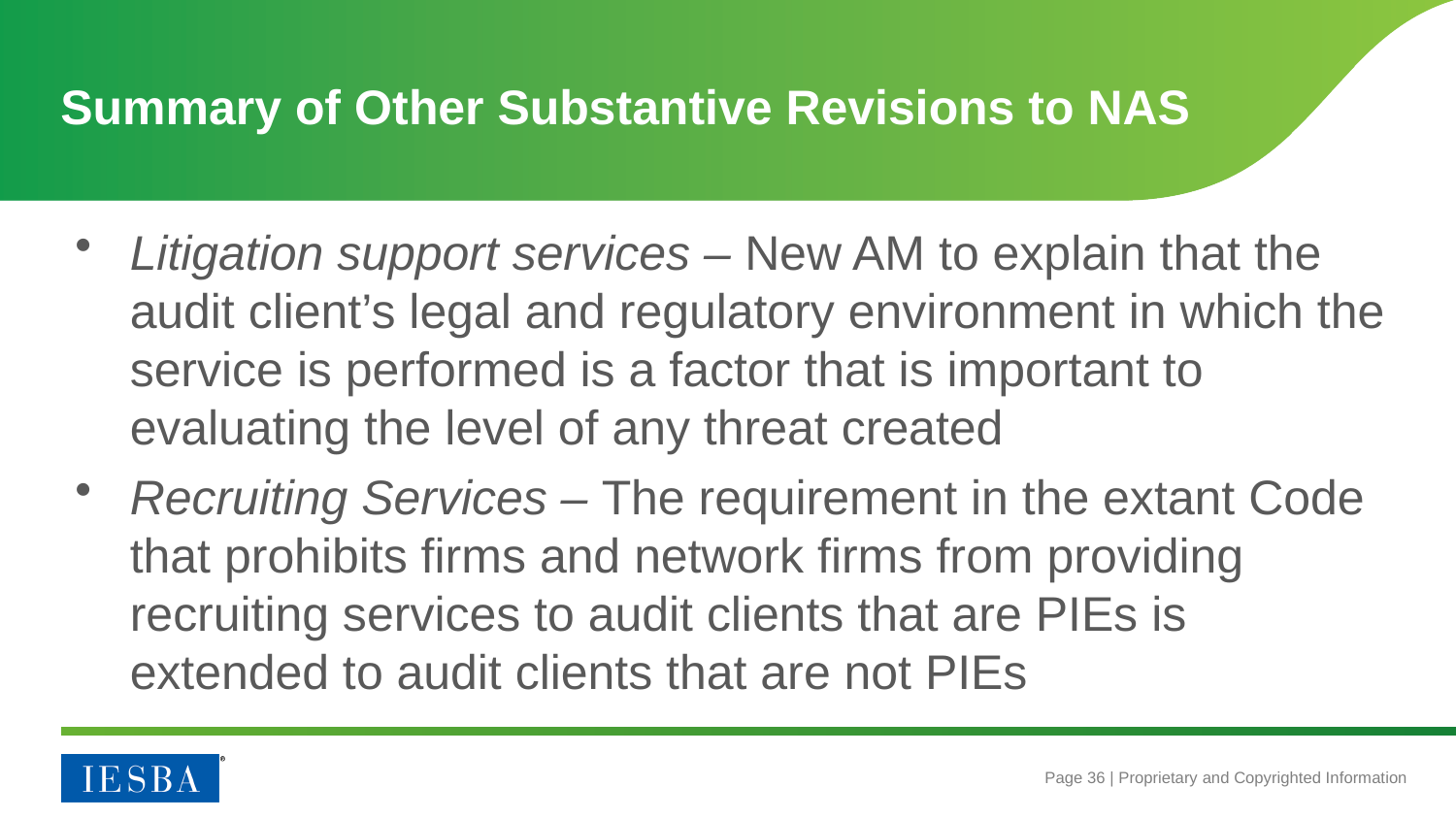

# Summary of Other Substantive Revisions to NAS
Litigation support services – New AM to explain that the audit client’s legal and regulatory environment in which the service is performed is a factor that is important to evaluating the level of any threat created
Recruiting Services – The requirement in the extant Code that prohibits firms and network firms from providing recruiting services to audit clients that are PIEs is extended to audit clients that are not PIEs